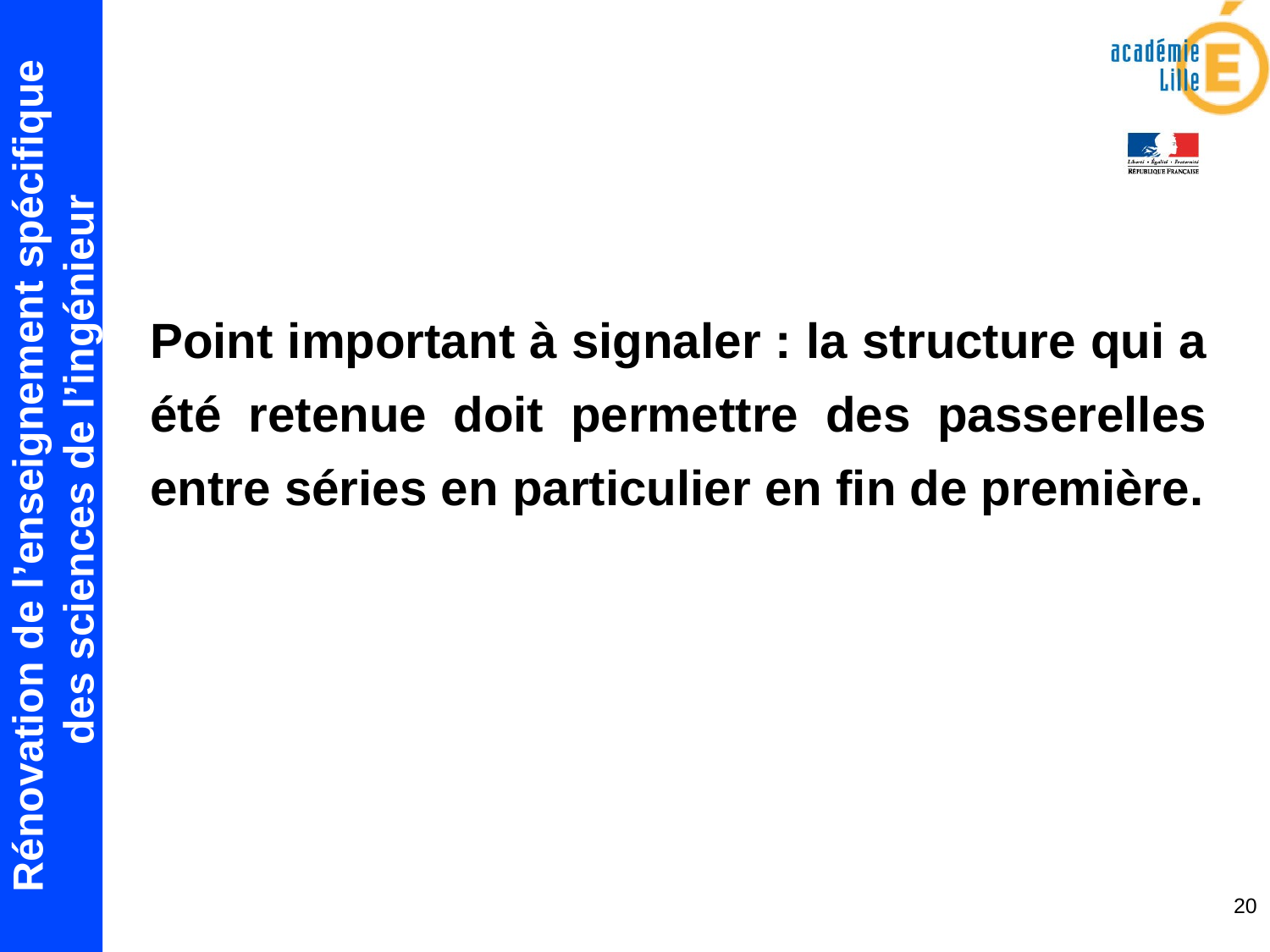

Point important à signaler : la structure qui a été retenue doit permettre des passerelles entre séries en particulier en fin de première.
20